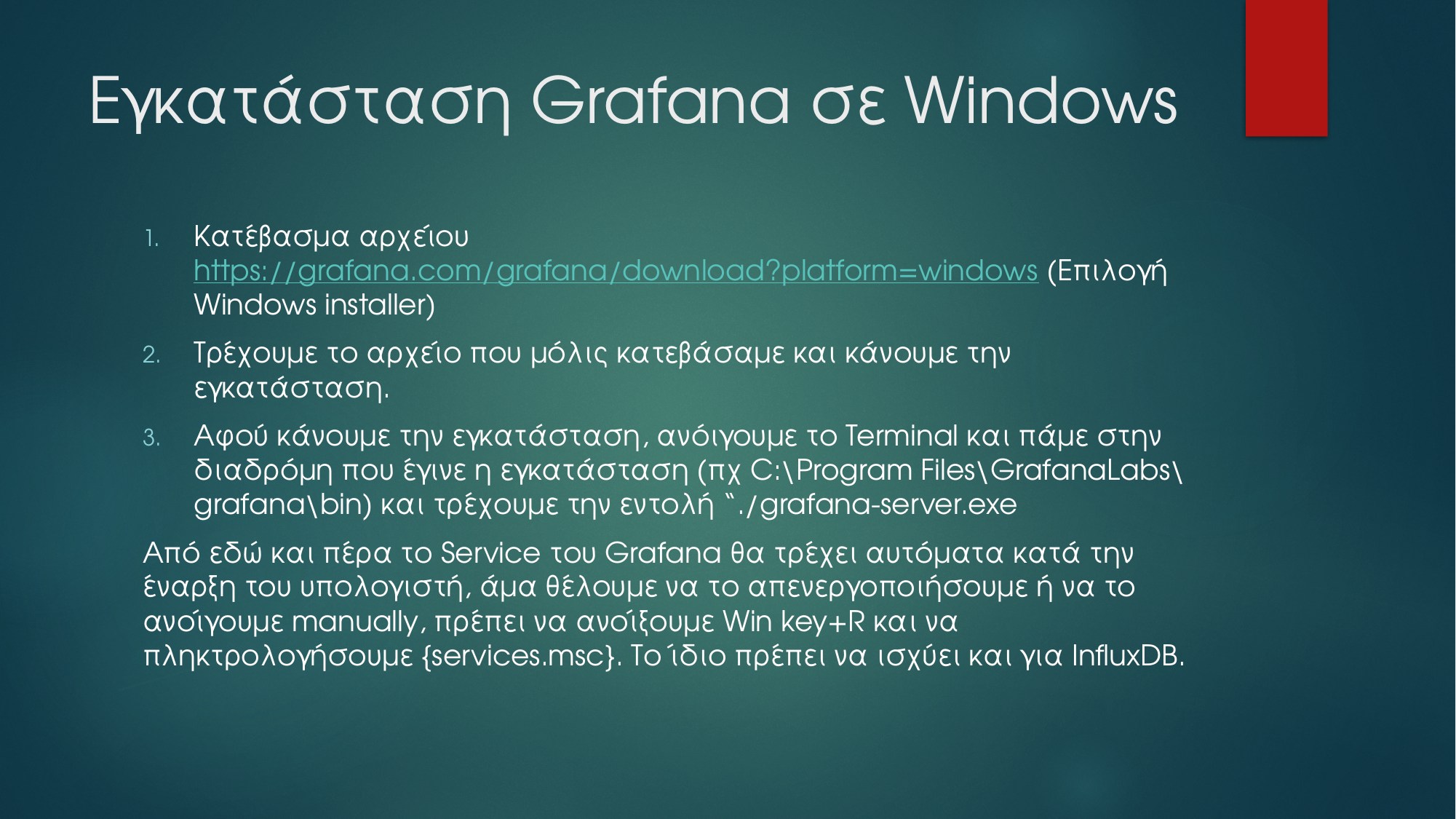

# Εγκατάσταση Grafana σε Windows
Κατέβασμα αρχείου https://grafana.com/grafana/download?platform=windows (Επιλογή Windows installer)
Τρέχουμε το αρχείο που μόλις κατεβάσαμε και κάνουμε την εγκατάσταση.
Αφού κάνουμε την εγκατάσταση, ανόιγουμε το Terminal και πάμε στην διαδρόμη που έγινε η εγκατάσταση (πχ C:\Program Files\GrafanaLabs\grafana\bin) και τρέχουμε την εντολή “./grafana-server.exe
Από εδώ και πέρα το Service του Grafana θα τρέχει αυτόματα κατά την έναρξη του υπολογιστή, άμα θέλουμε να το απενεργοποιήσουμε ή να το ανοίγουμε manually, πρέπει να ανοίξουμε Win key+R και να πληκτρολογήσουμε {services.msc}. Το ίδιο πρέπει να ισχύει και για InfluxDB.